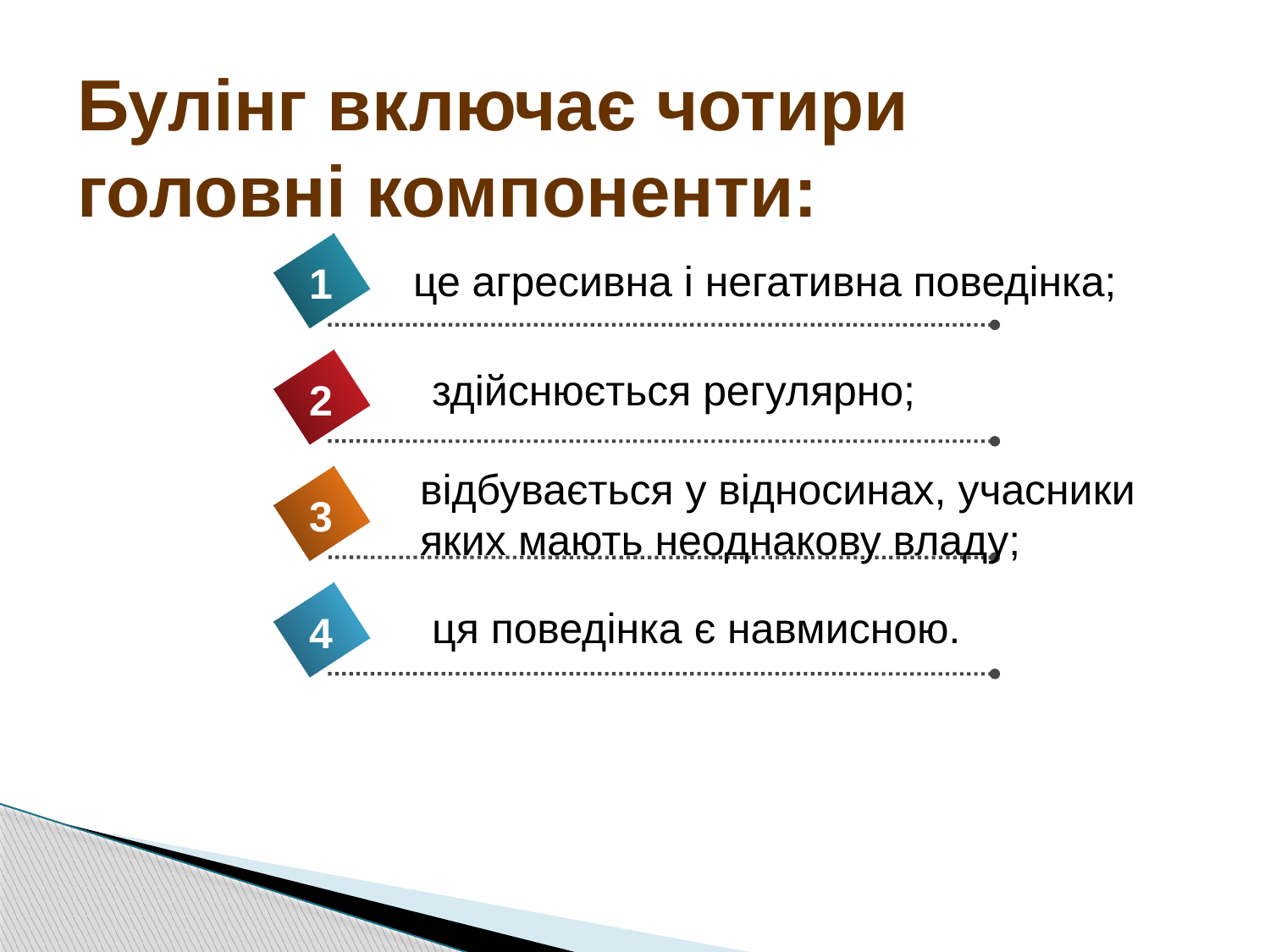

Булінг включає чотири головні компоненти:

це агресивна і негативна поведінка;
1

здійснюється регулярно;

2

відбувається у відносинах, учасники
яких мають неоднакову владу;

3

ця поведінка є навмисною.
4